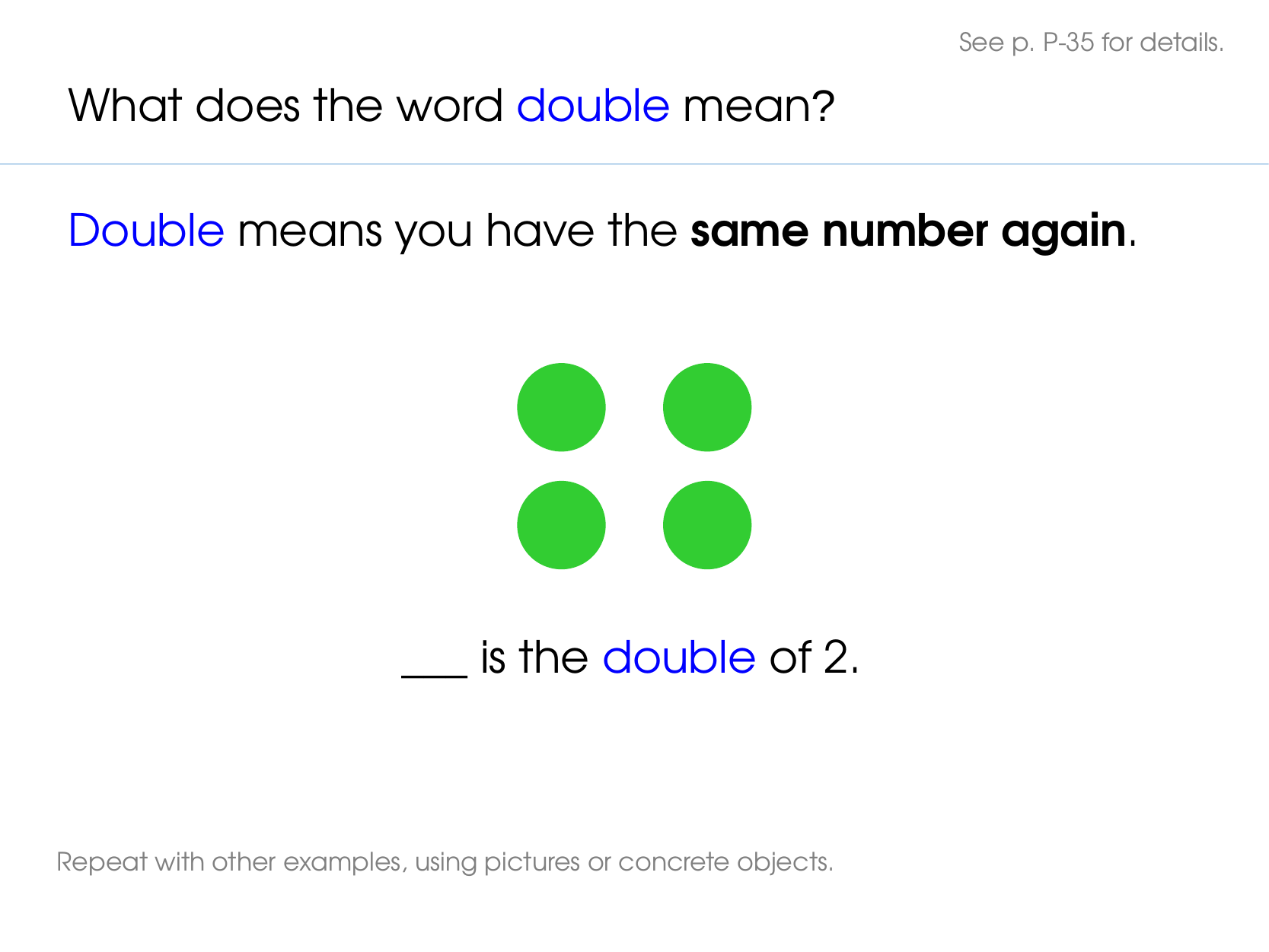

See p. P-35 for details.
What does the word double mean?
Double means you have the same number again.

___ is the double of 2.
Repeat with other examples, using pictures or concrete objects.